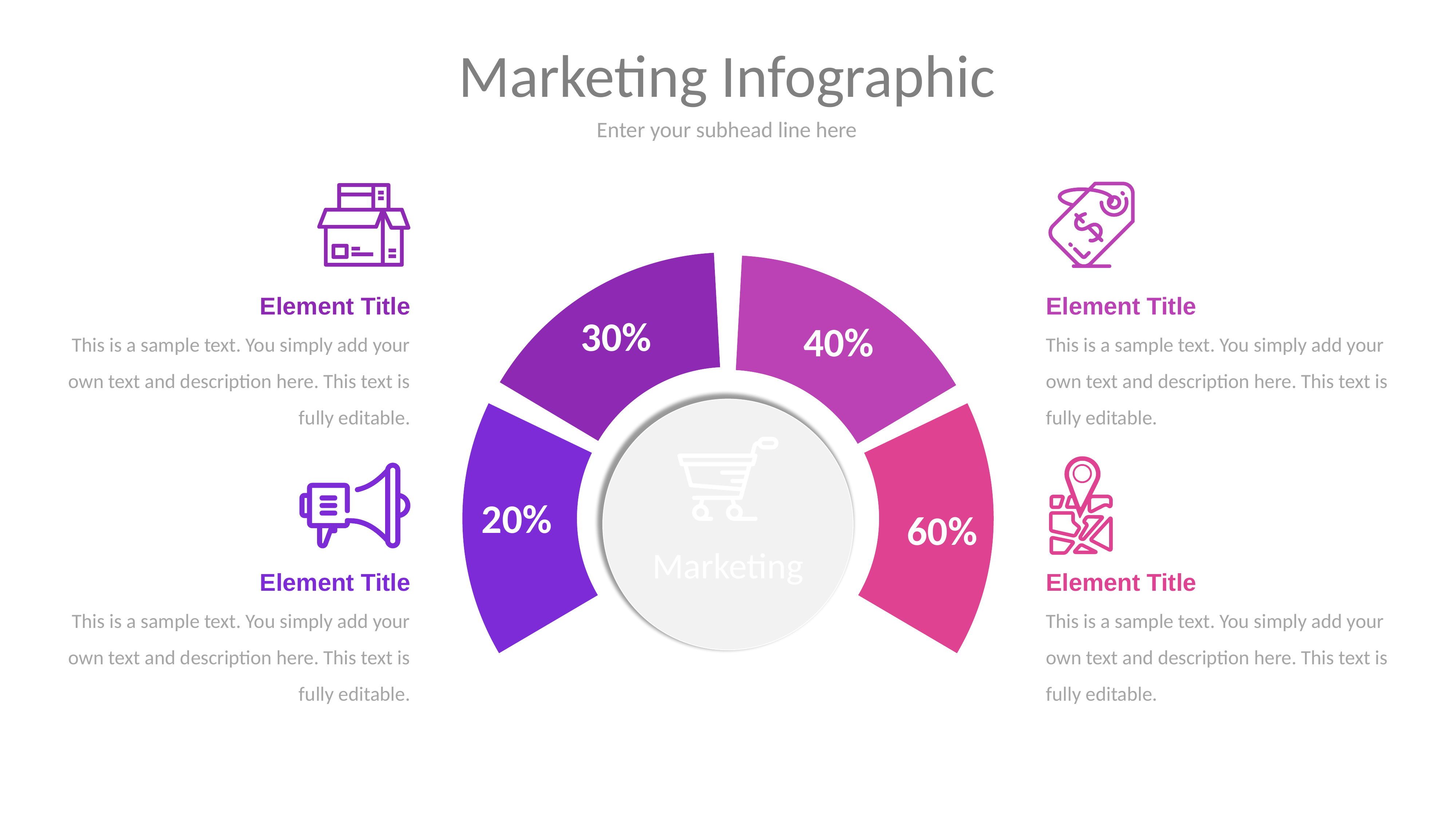

# Marketing Infographic
Enter your subhead line here

Element Title
This is a sample text. You simply add your own text and description here. This text is fully editable.
Element Title
This is a sample text. You simply add your own text and description here. This text is fully editable.
30%
40%

20%
60%
Marketing
Element Title
This is a sample text. You simply add your own text and description here. This text is fully editable.
Element Title
This is a sample text. You simply add your own text and description here. This text is fully editable.